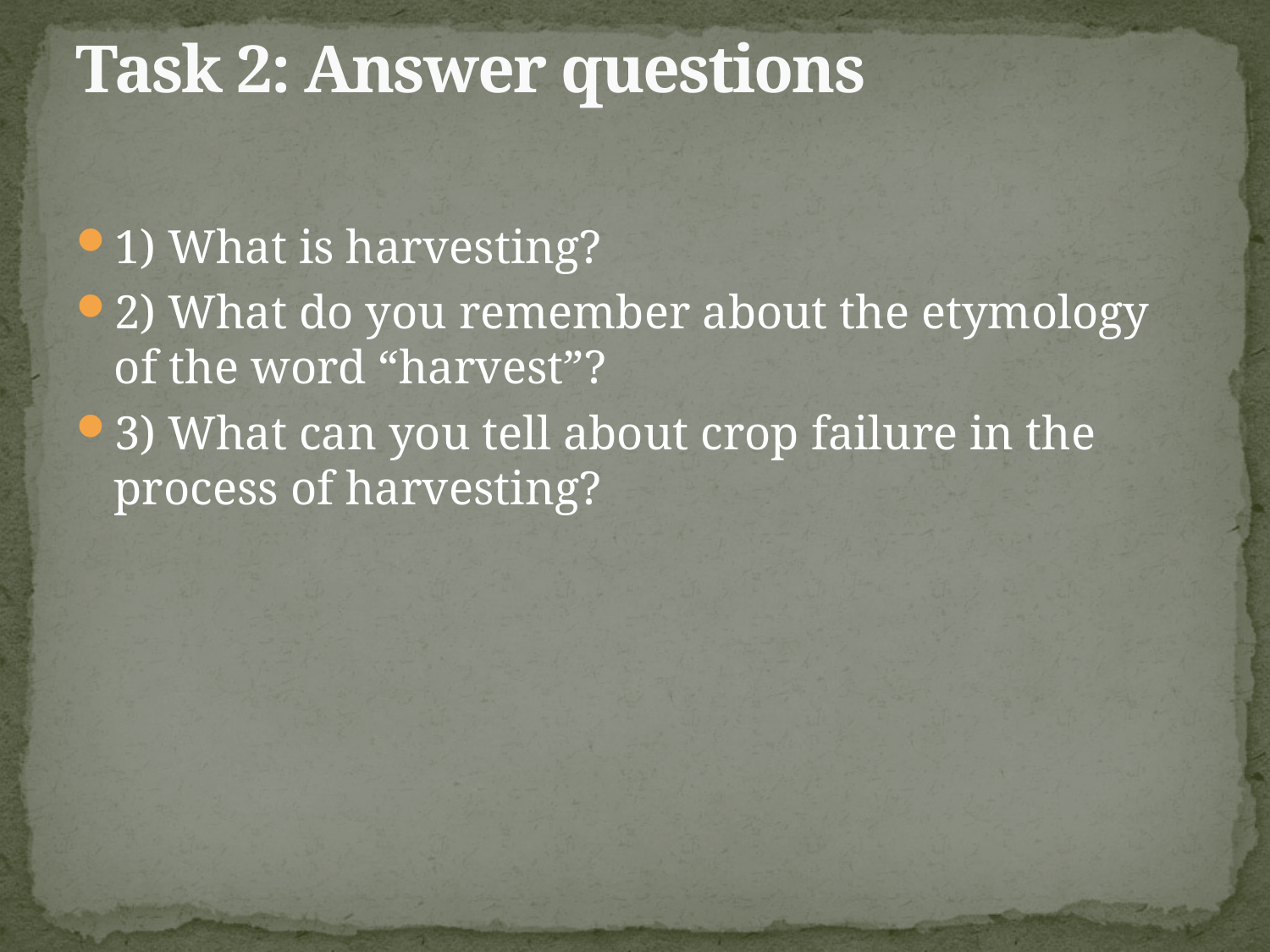

# Task 2: Answer questions
1) What is harvesting?
2) What do you remember about the etymology of the word “harvest”?
3) What can you tell about crop failure in the process of harvesting?